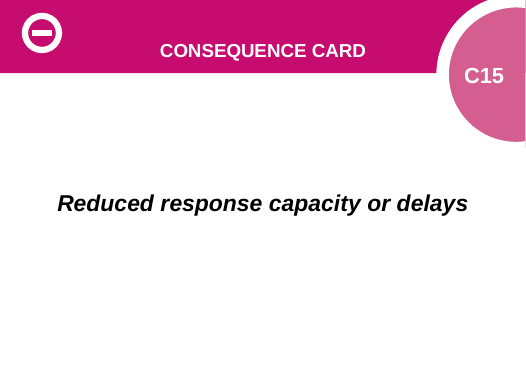

CONSEQUENCE CARD
C15

Reduced response capacity or delays